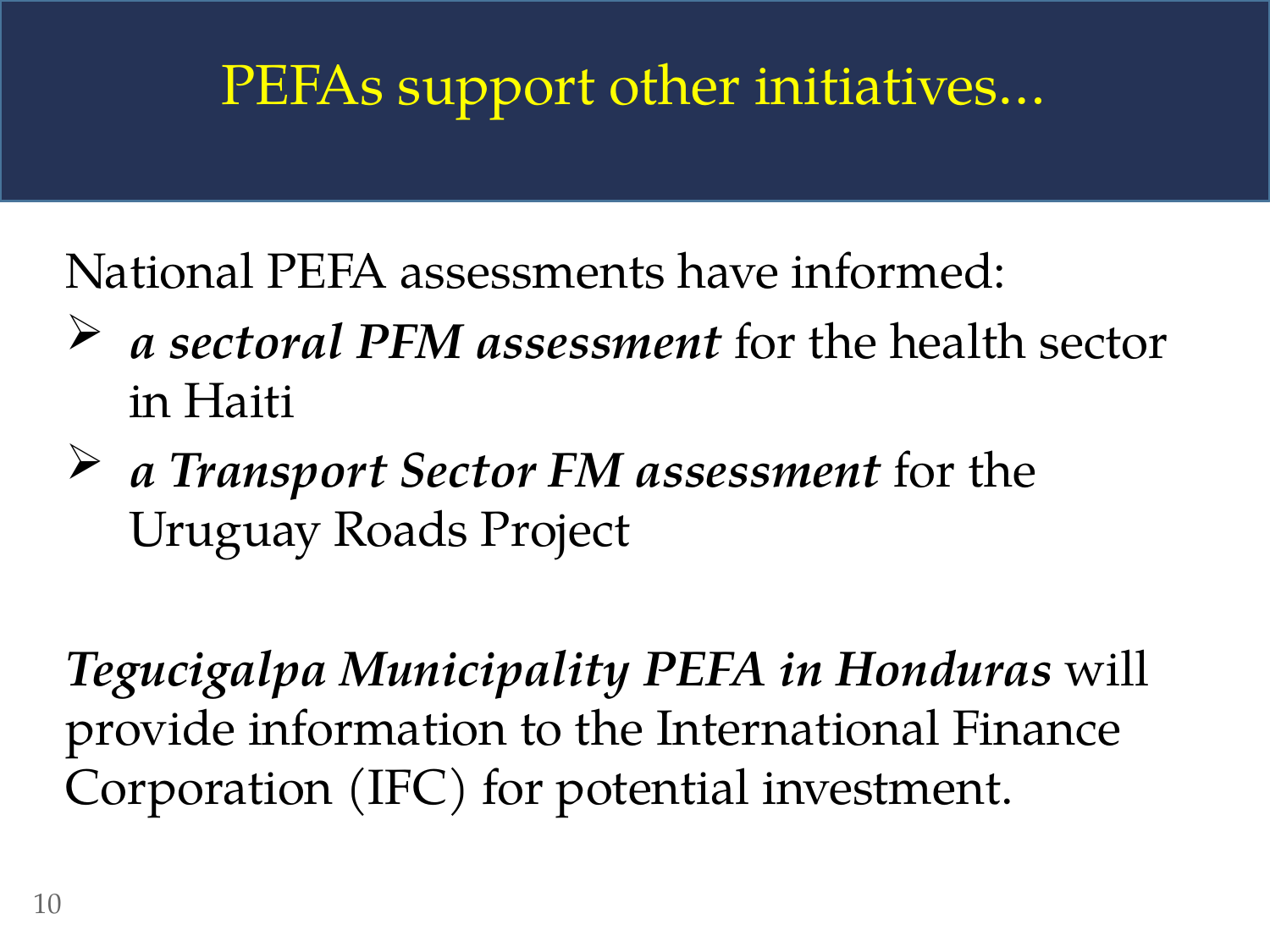

PEFAs support other initiatives…
National PEFA assessments have informed:
a sectoral PFM assessment for the health sector in Haiti
a Transport Sector FM assessment for the Uruguay Roads Project

Tegucigalpa Municipality PEFA in Honduras will provide information to the International Finance Corporation (IFC) for potential investment.

10